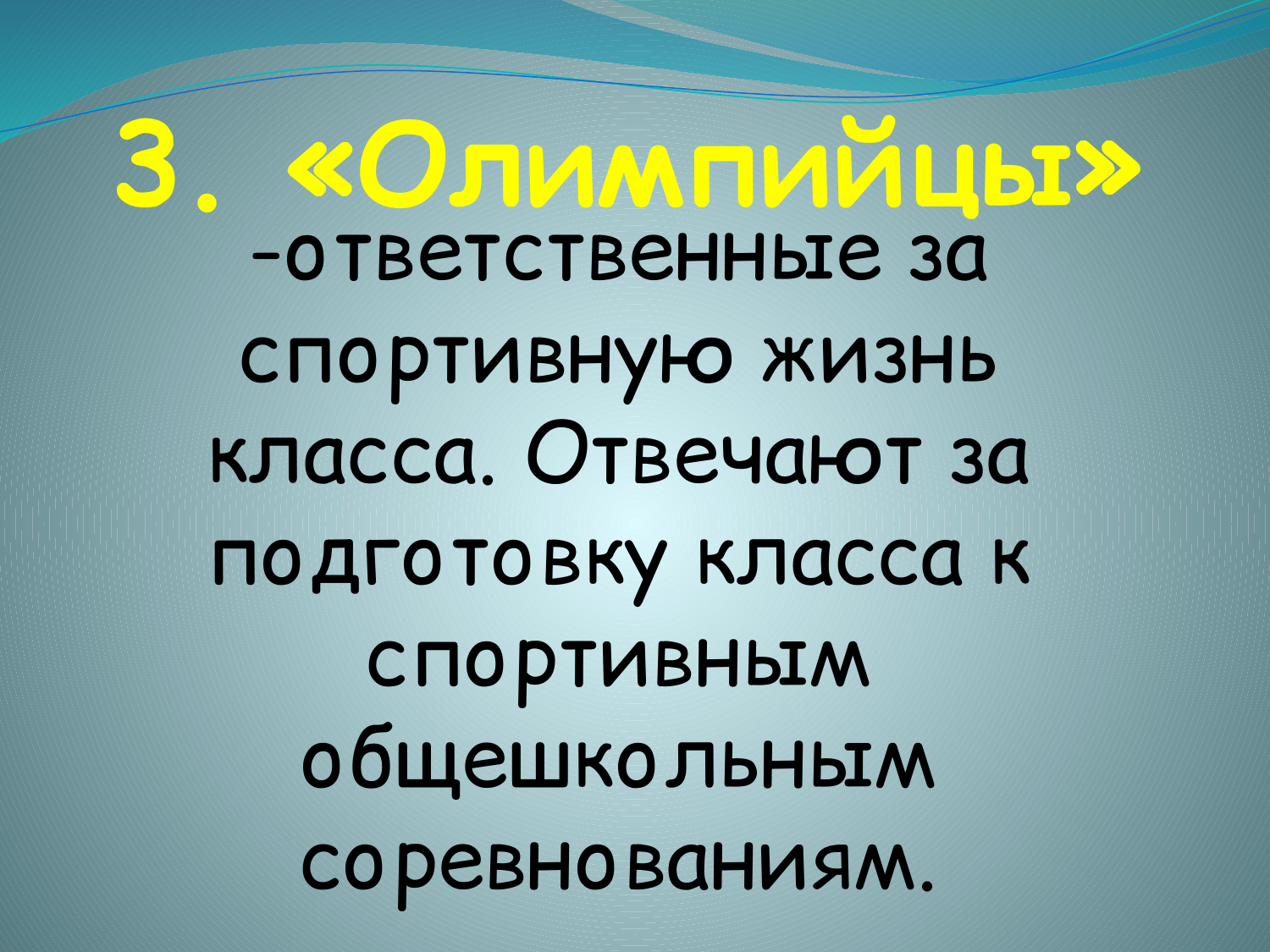

# 3. «Олимпийцы»
-ответственные за спортивную жизнь класса. Отвечают за подготовку класса к спортивным общешкольным соревнованиям.